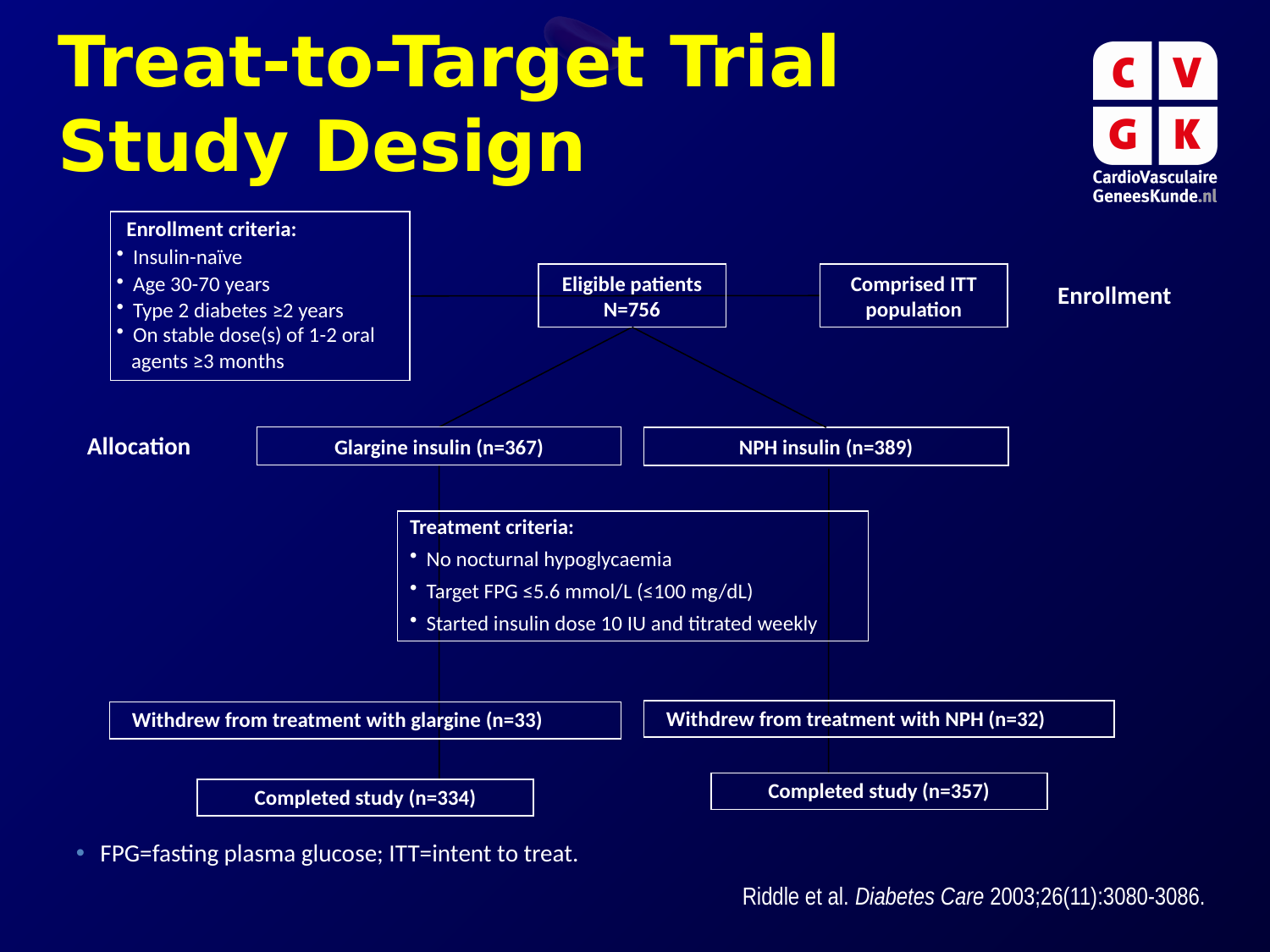

Treat-to-Target Trial Study Design
  Enrollment criteria:
Insulin-naïve
Age 30-70 years
Type 2 diabetes ≥2 years
On stable dose(s) of 1-2 oral
   agents ≥3 months
Eligible patients N=756
Comprised ITT population
Enrollment
Glargine insulin (n=367)
NPH insulin (n=389)
Allocation
Treatment criteria:
No nocturnal hypoglycaemia
Target FPG ≤5.6 mmol/L (≤100 mg/dL)
Started insulin dose 10 IU and titrated weekly
Withdrew from treatment with NPH (n=32)
Withdrew from treatment with glargine (n=33)
Completed study (n=357)
Completed study (n=334)
FPG=fasting plasma glucose; ITT=intent to treat.
Riddle et al. Diabetes Care 2003;26(11):3080-3086.